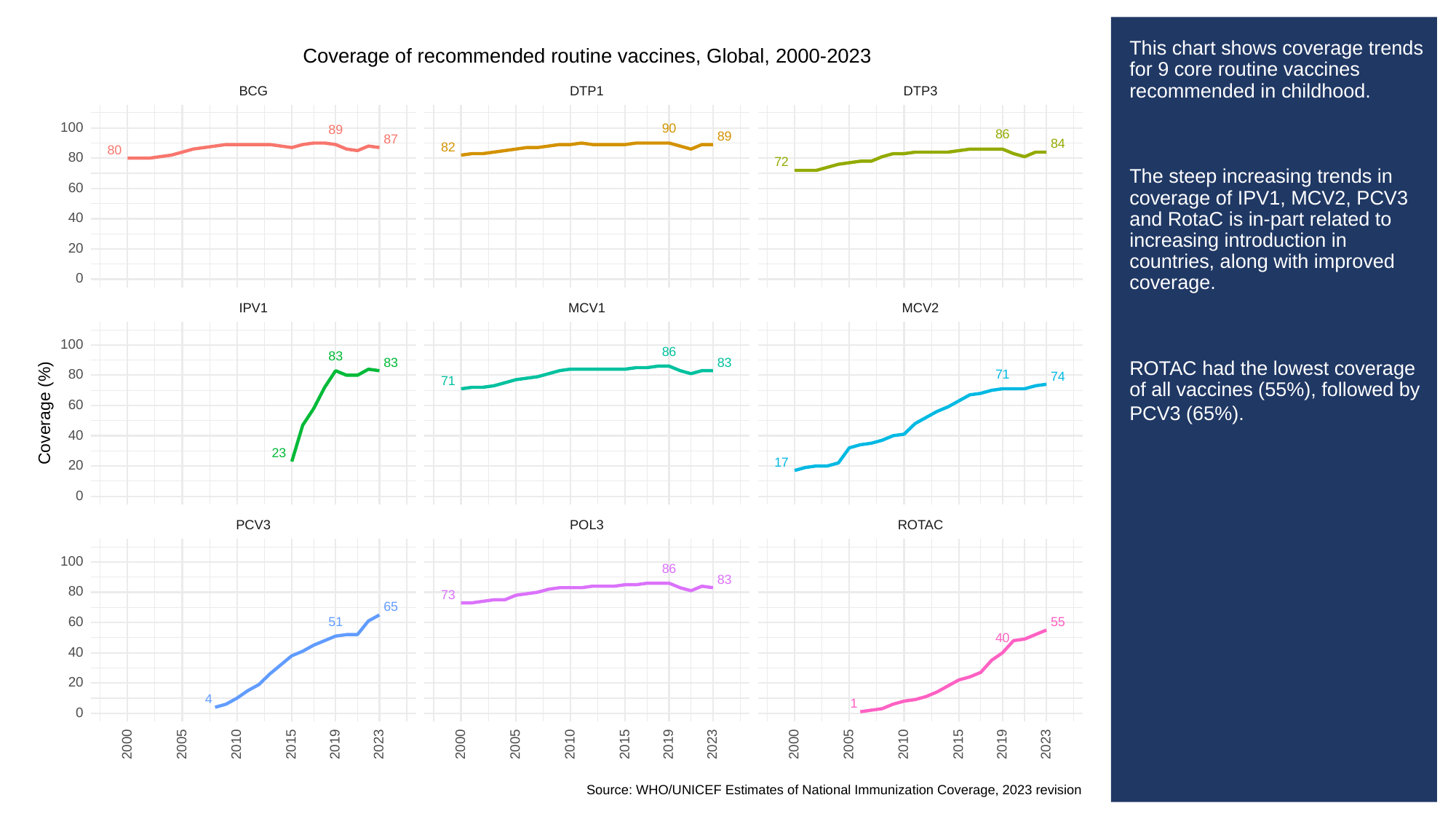

# This chart shows coverage trends for 9 core routine vaccines recommended in childhood.

The steep increasing trends in coverage of IPV1, MCV2, PCV3 and RotaC is in-part related to increasing introduction in countries, along with improved coverage.

ROTAC had the lowest coverage of all vaccines (55%), followed by
PCV3 (65%).

Coverage of recommended routine vaccines, Global, 2000-2023
BCG
DTP3
DTP1

100
90
89

86
89
87
84
82

80

80

72

60

40

20

0

MCV1
MCV2
IPV1

100

86
83
83
83

80
71
74

71

60
Coverage (%)

40

23

17
20

0

POL3
PCV3
ROTAC

100

86
83

80
73

65

51
60
55

40

40

20

4

1
0

2023
2023
2023
2000
2005
2010
2015
2019
2000
2005
2010
2015
2019
2000
2005
2010
2015
2019
Source: WHO/UNICEF Estimates of National Immunization Coverage, 2023 revision